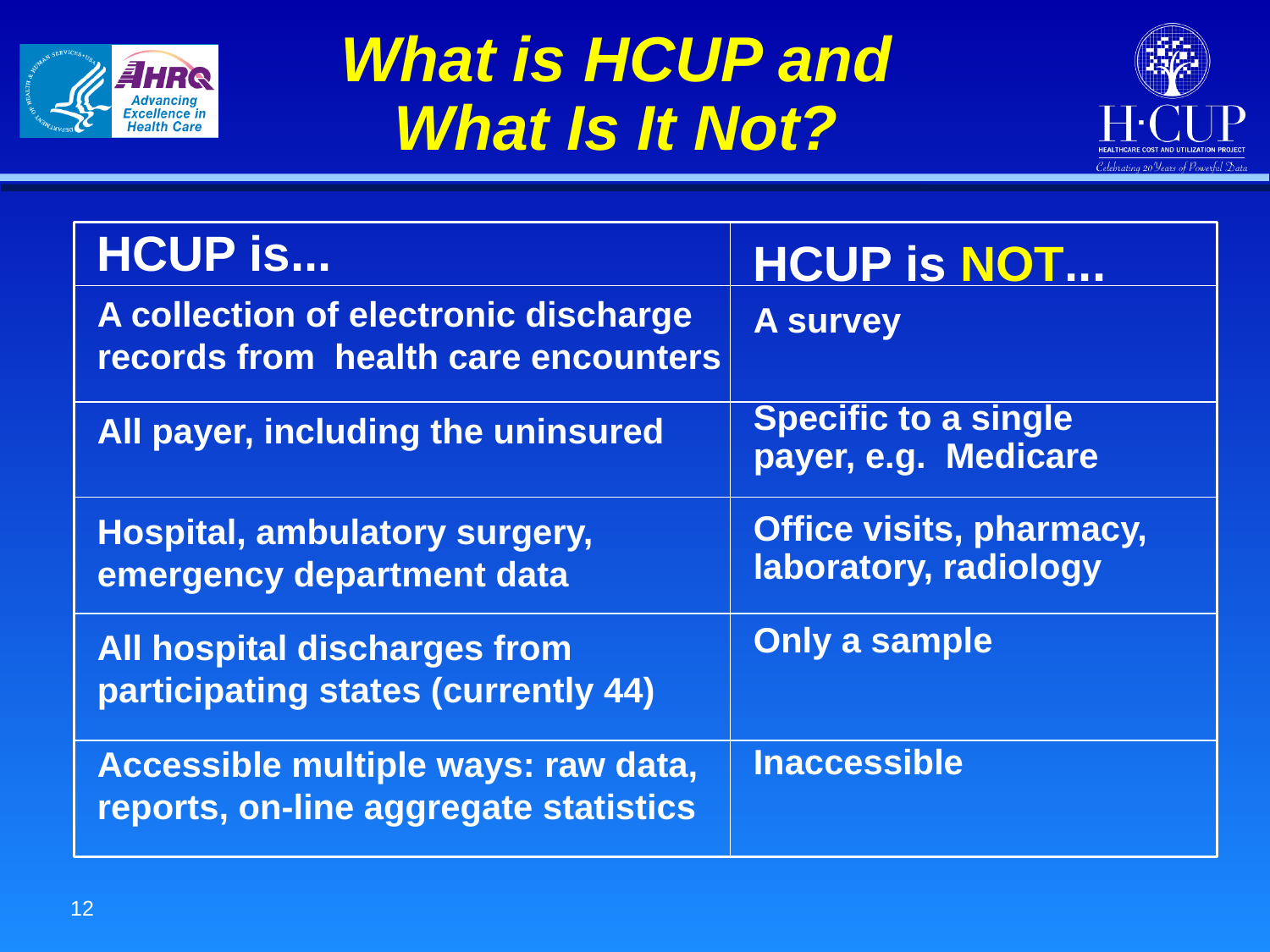

# What is HCUP and What Is It Not?

HCUP is...
A collection of electronic discharge records from  health care encounters
All payer, including the uninsured

Hospital, ambulatory surgery, emergency department data
All hospital discharges from participating states (currently 44)
Accessible multiple ways: raw data, reports, on-line aggregate statistics

HCUP is NOT...
A survey

Specific to a single payer, e.g.  Medicare

Office visits, pharmacy, laboratory, radiology

Only a sample

Inaccessible

12